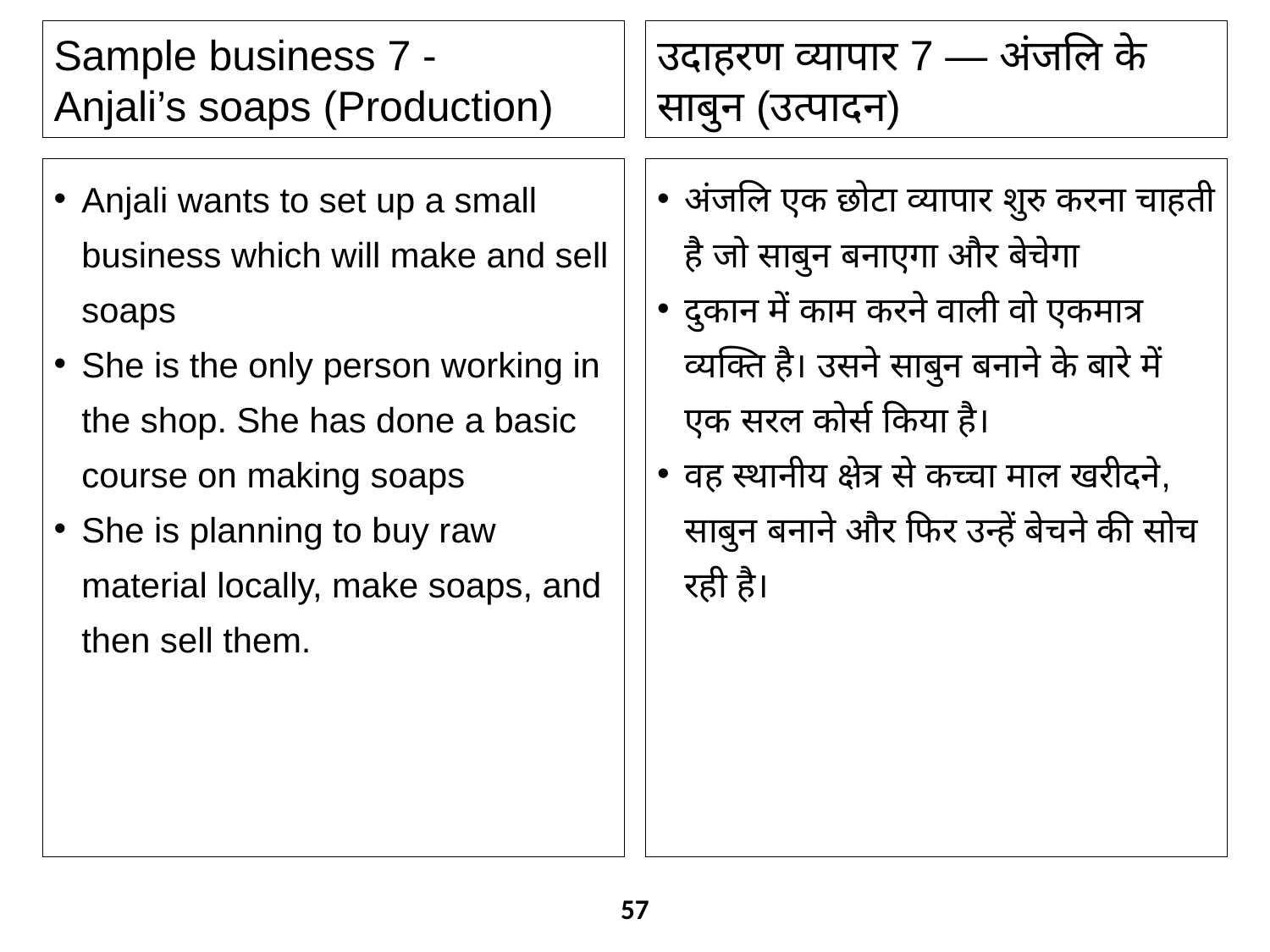

# Sample business 7 - Anjali’s soaps (Production)
उदाहरण व्यापार 7 — अंजलि के साबुन (उत्पादन)
Anjali wants to set up a small business which will make and sell soaps
She is the only person working in the shop. She has done a basic course on making soaps
She is planning to buy raw material locally, make soaps, and then sell them.
अंजलि एक छोटा व्यापार शुरु करना चाहती है जो साबुन बनाएगा और बेचेगा
दुकान में काम करने वाली वो एकमात्र व्यक्ति है। उसने साबुन बनाने के बारे में एक सरल कोर्स किया है।
वह स्थानीय क्षेत्र से कच्चा माल खरीदने,  साबुन बनाने और फिर उन्हें बेचने की सोच रही है।
57